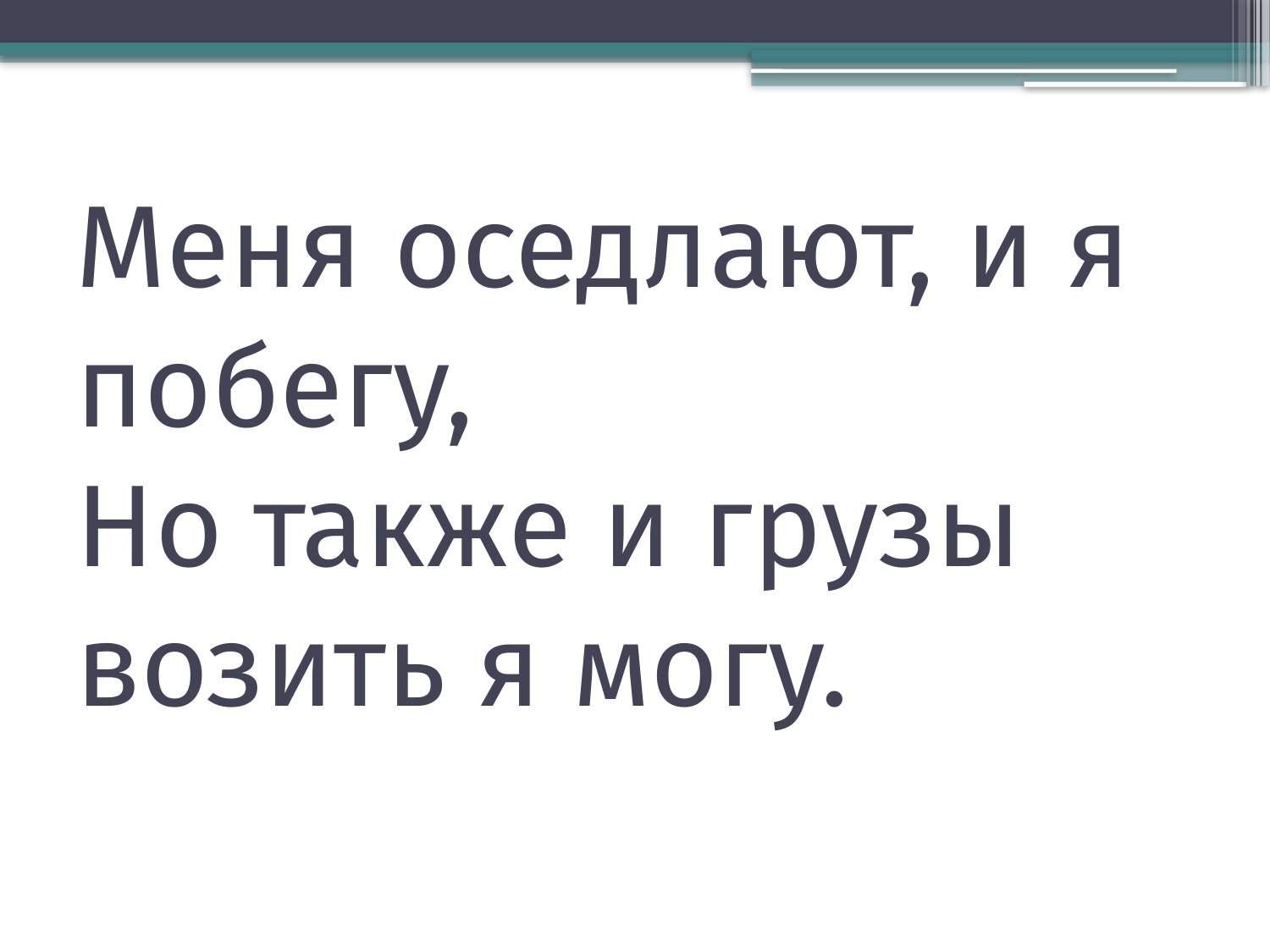

# Меня оседлают, и я побегу, Но также и грузы возить я могу.